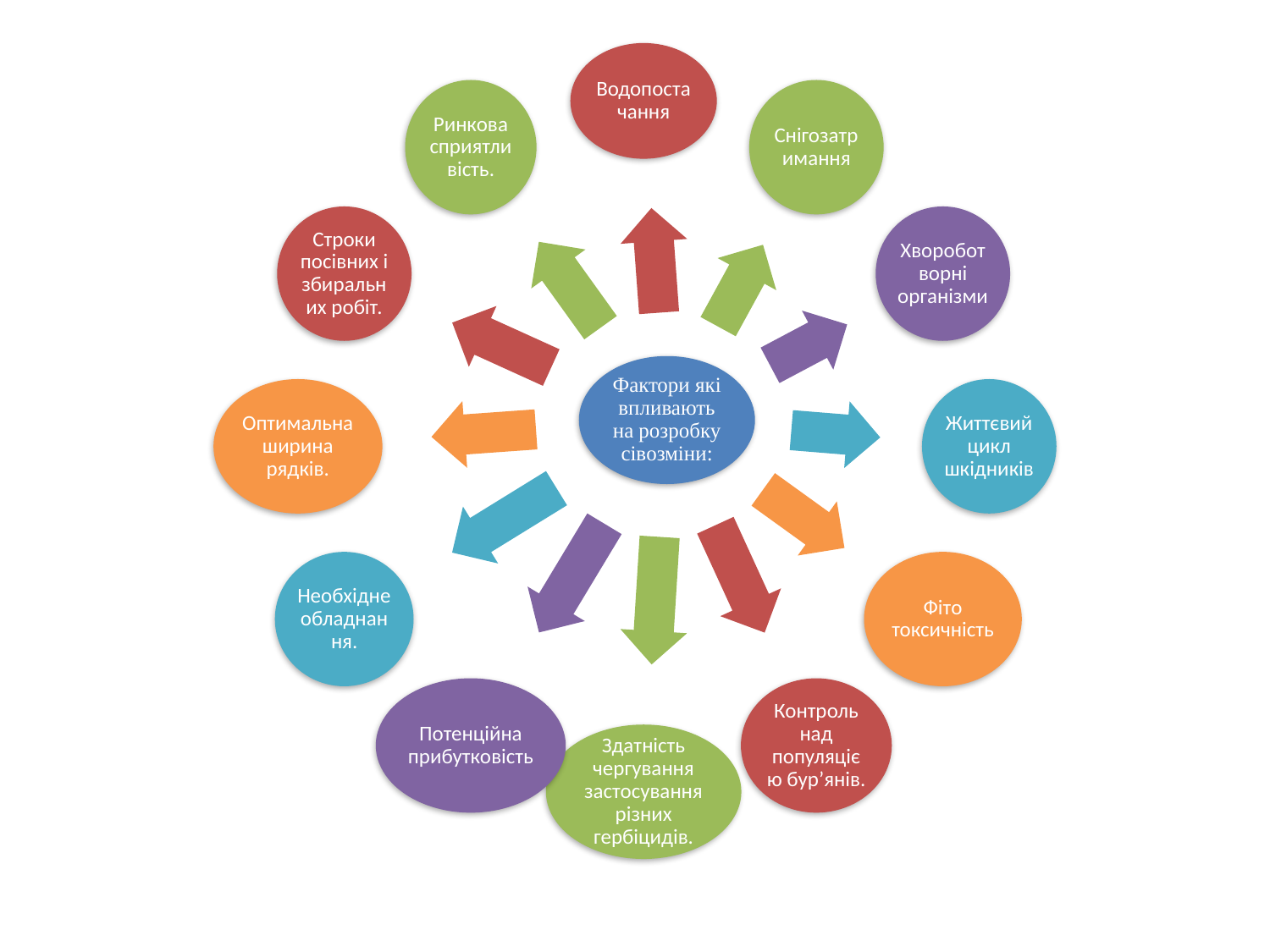

Фактори які впливають на розробку сівозміни:

Водопостачання

Снігозатримання

Хвороботворні організми

Життєвий цикл шкідників

Фіто токсичність

Контроль над популяцією бур’янів.

Здатність чергування застосування різних гербіцидів.

Потенційна прибутковість

Необхідне обладнання.

Оптимальна ширина рядків.

Строки посівних і збиральних робіт.

Ринкова сприятливість.